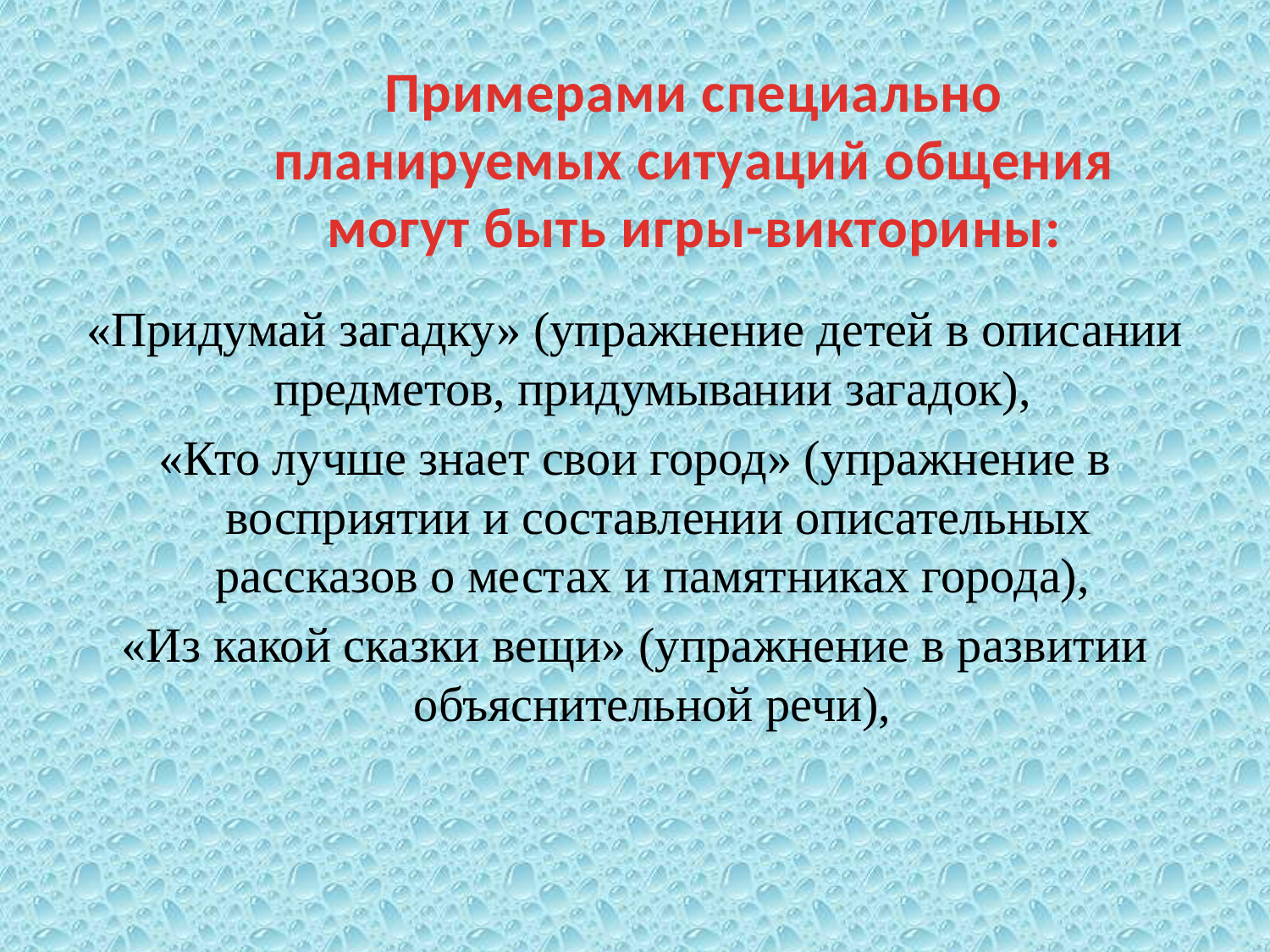

Примерами специально планируемых ситуаций общения могут быть игры-викторины:

«Придумай загадку» (упражнение детей в описании предметов, придумывании загадок),
«Кто лучше знает свои город» (упражнение в восприятии и составлении описательных рассказов о местах и памятниках города),
«Из какой сказки вещи» (упражнение в развитии объяснительной речи),